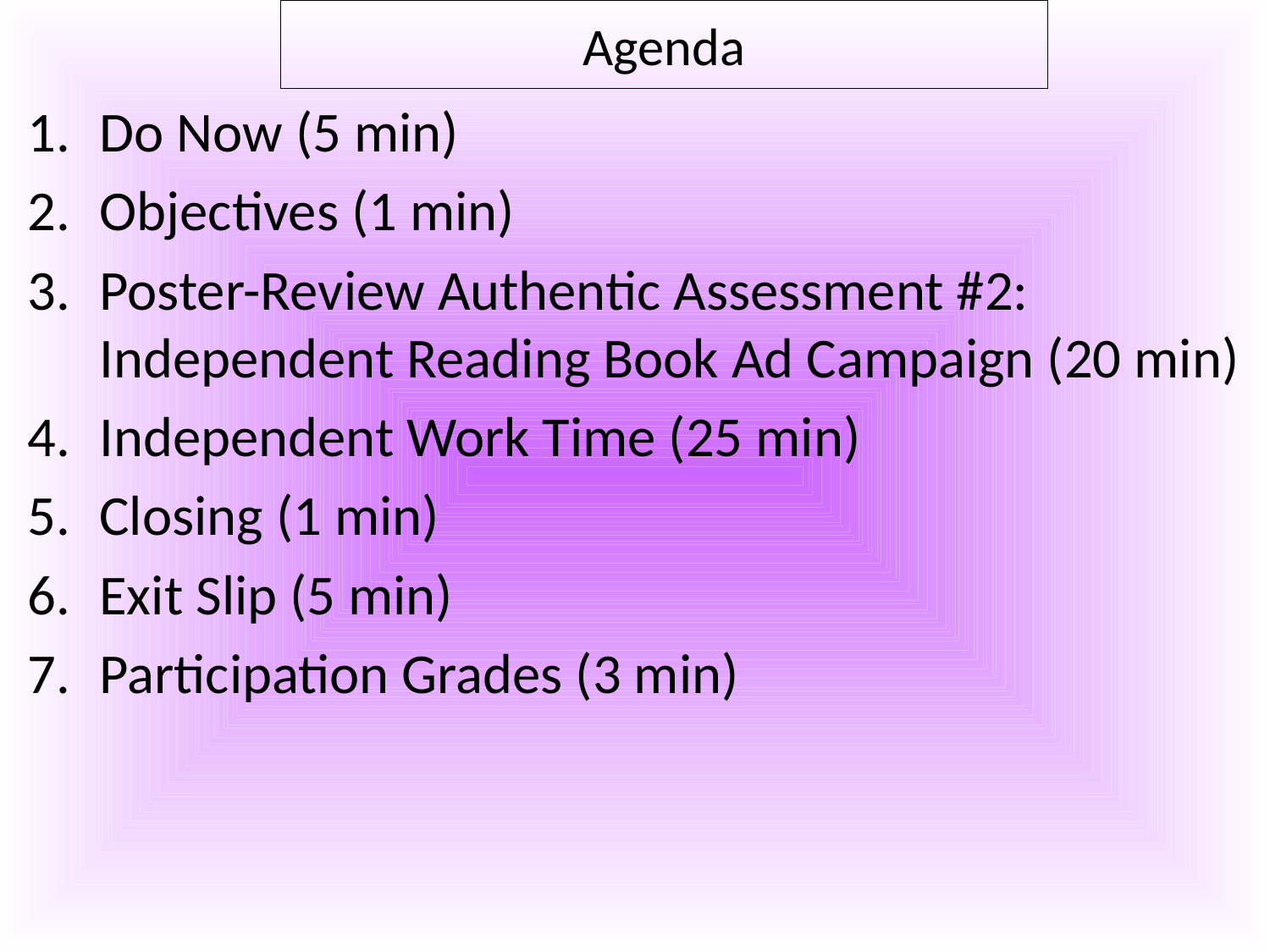

Agenda
Do Now (5 min)
Objectives (1 min)
Poster-Review Authentic Assessment #2: Independent Reading Book Ad Campaign (20 min)
Independent Work Time (25 min)
Closing (1 min)
Exit Slip (5 min)
Participation Grades (3 min)